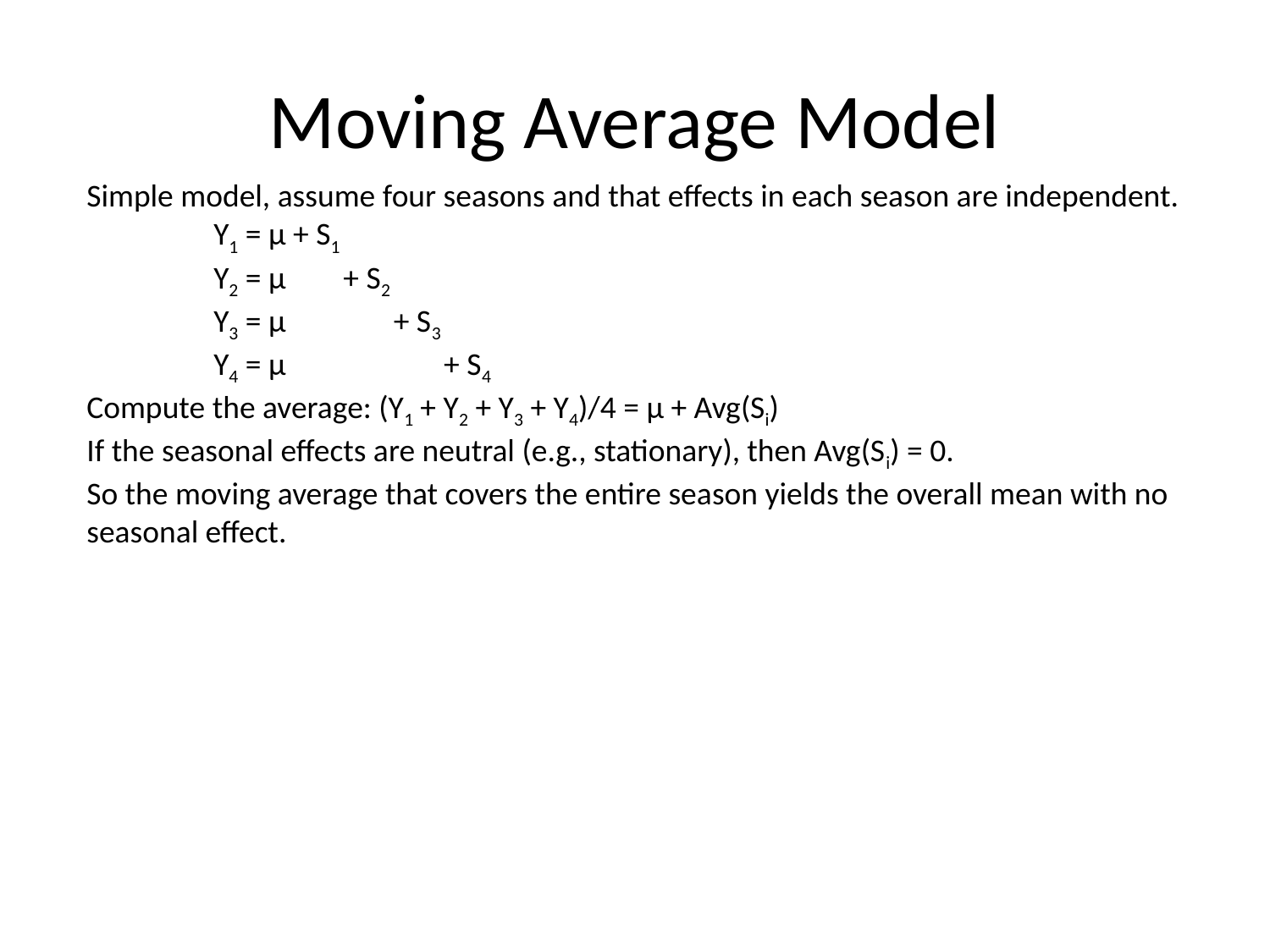

# Moving Average Model
Simple model, assume four seasons and that effects in each season are independent.
	Y1 = μ + S1
	Y2 = μ        + S2
	Y3 = μ               + S3
	Y4 = μ                      + S4
Compute the average: (Y1 + Y2 + Y3 + Y4)/4 = μ + Avg(Si)
If the seasonal effects are neutral (e.g., stationary), then Avg(Si) = 0.
So the moving average that covers the entire season yields the overall mean with no seasonal effect.